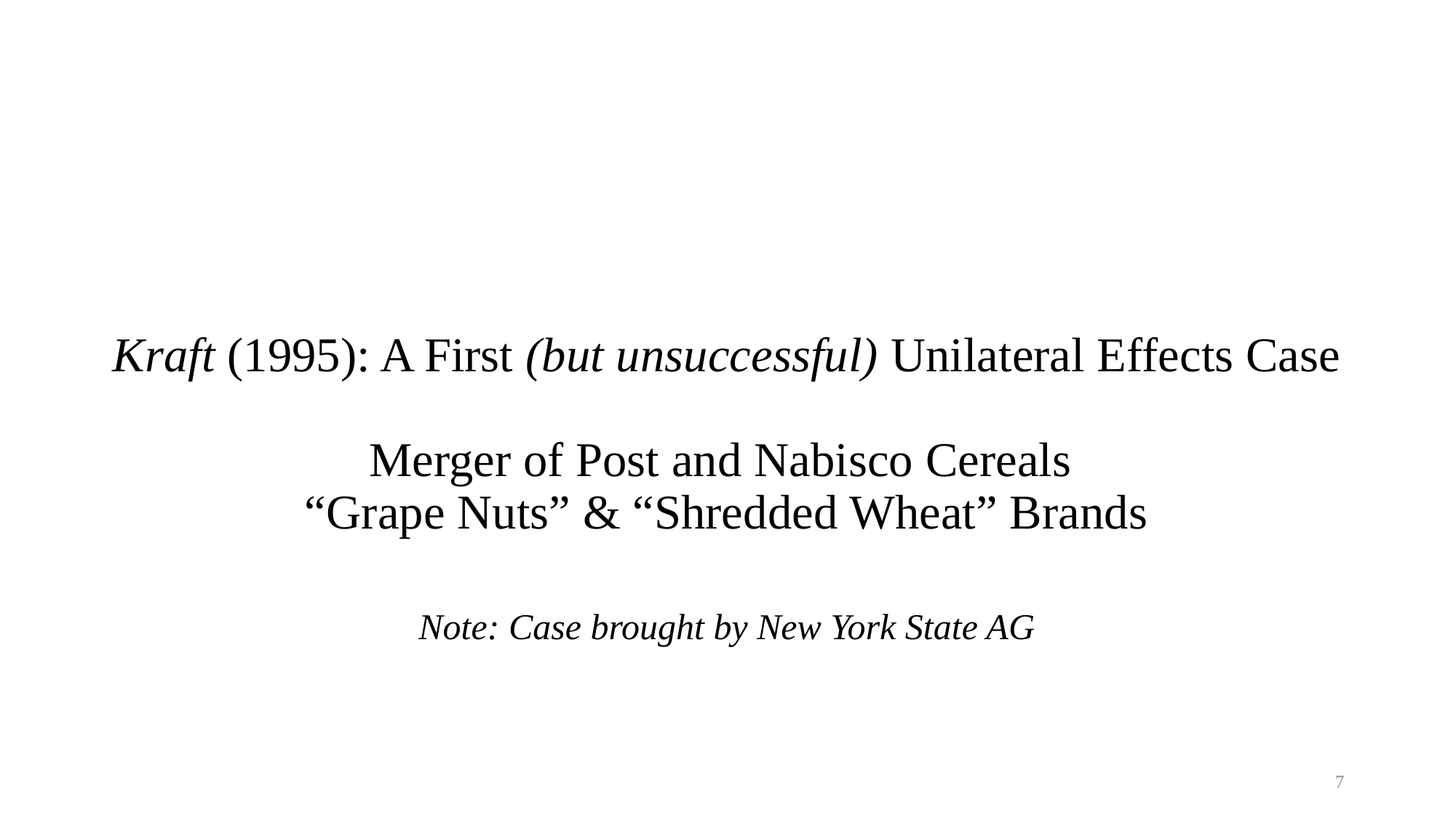

# Kraft (1995): A First (but unsuccessful) Unilateral Effects Case Merger of Post and Nabisco Cereals “Grape Nuts” & “Shredded Wheat” Brands

Note: Case brought by New York State AG
7